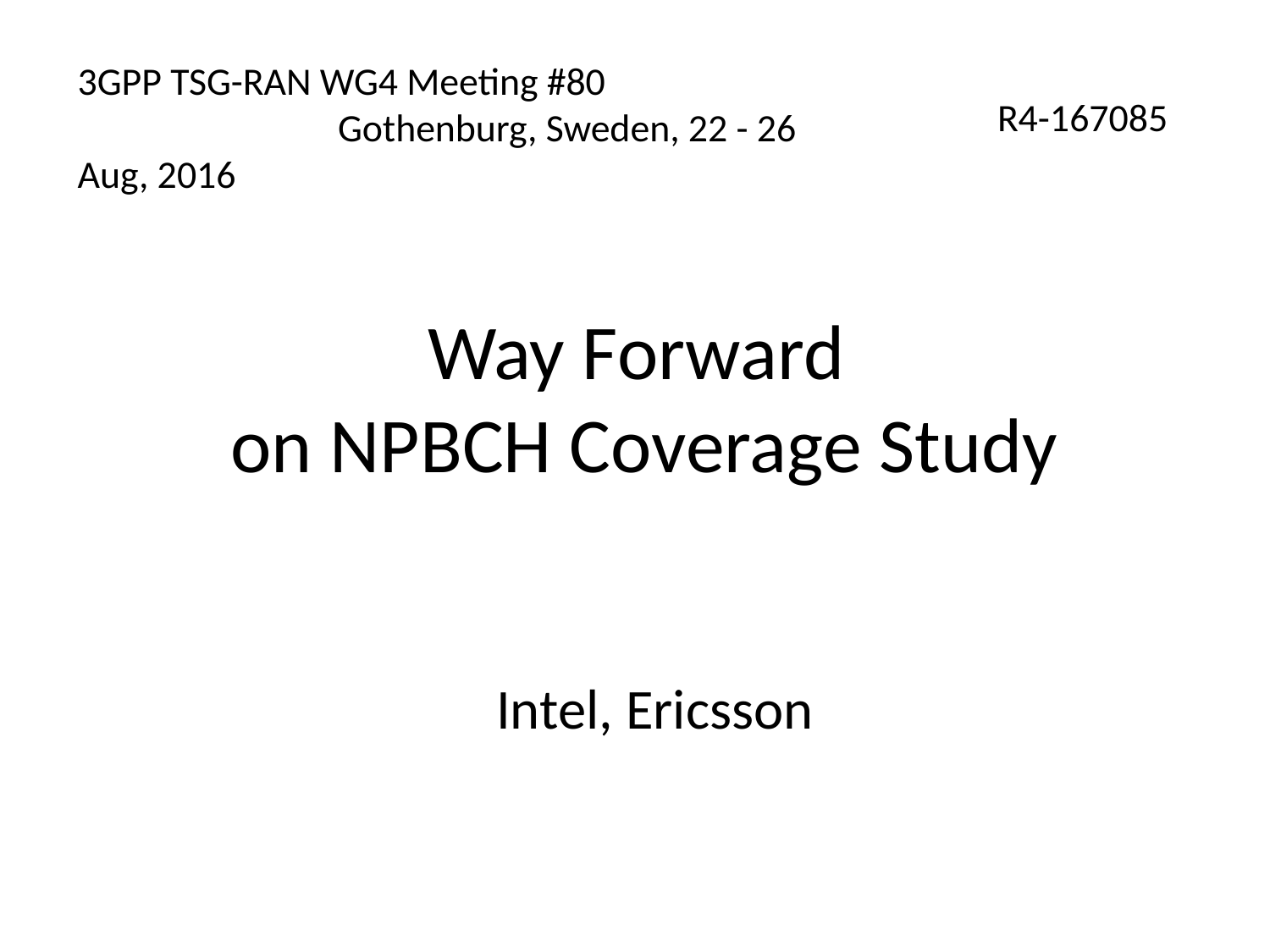

# 3GPP TSG-RAN WG4 Meeting #80	                                               Gothenburg, Sweden, 22 - 26 Aug, 2016
R4-167085
Way Forward
on NPBCH Coverage Study
Intel, Ericsson